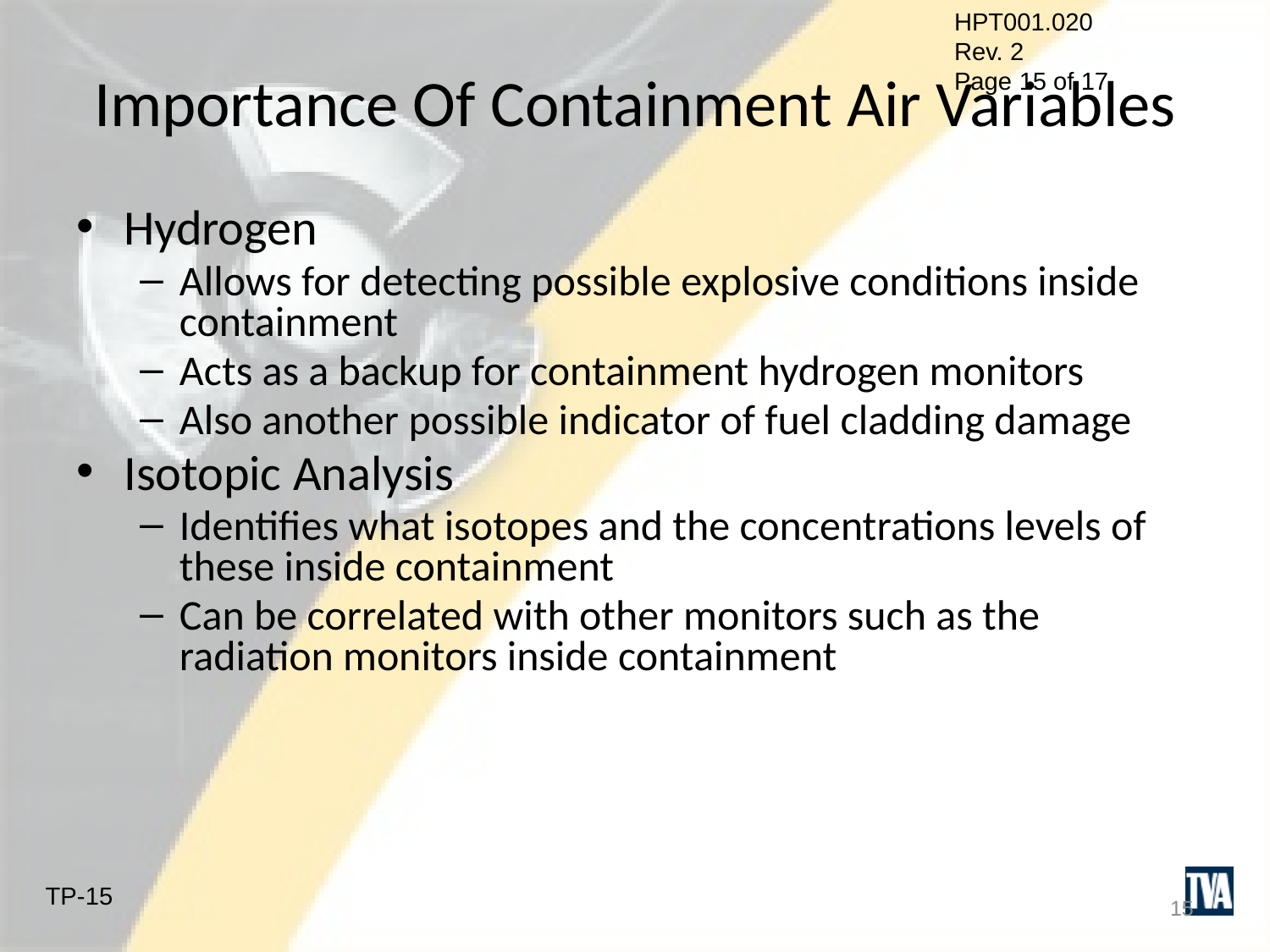

# Importance Of Containment Air Variables
Hydrogen
Allows for detecting possible explosive conditions inside containment
Acts as a backup for containment hydrogen monitors
Also another possible indicator of fuel cladding damage
Isotopic Analysis
Identifies what isotopes and the concentrations levels of these inside containment
Can be correlated with other monitors such as the radiation monitors inside containment
15